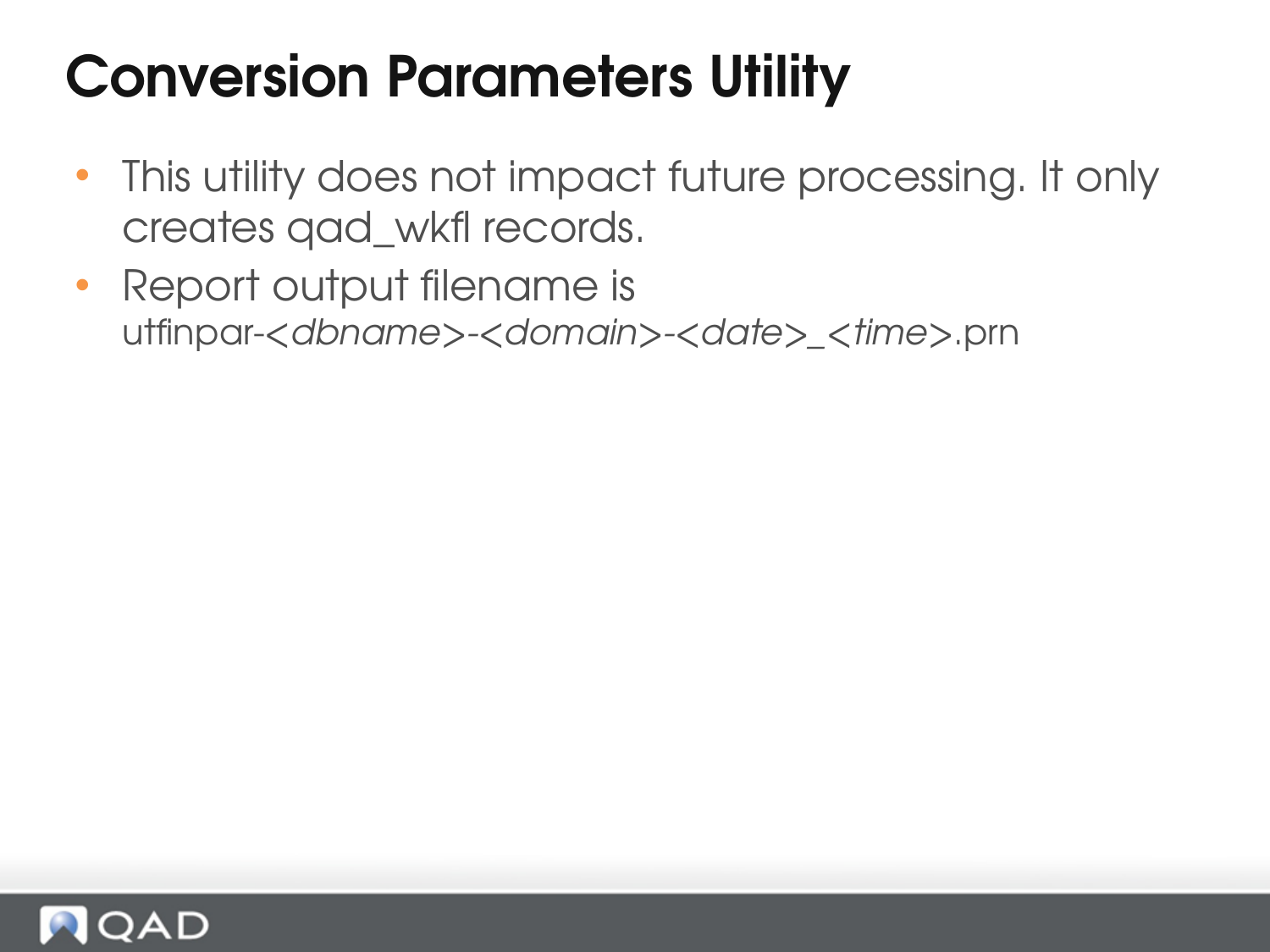

Conversion Parameters Utility
This utility does not impact future processing. It only creates qad_wkfl records.
Report output filename is
utfinpar-<dbname>-<domain>-<date>_<time>.prn